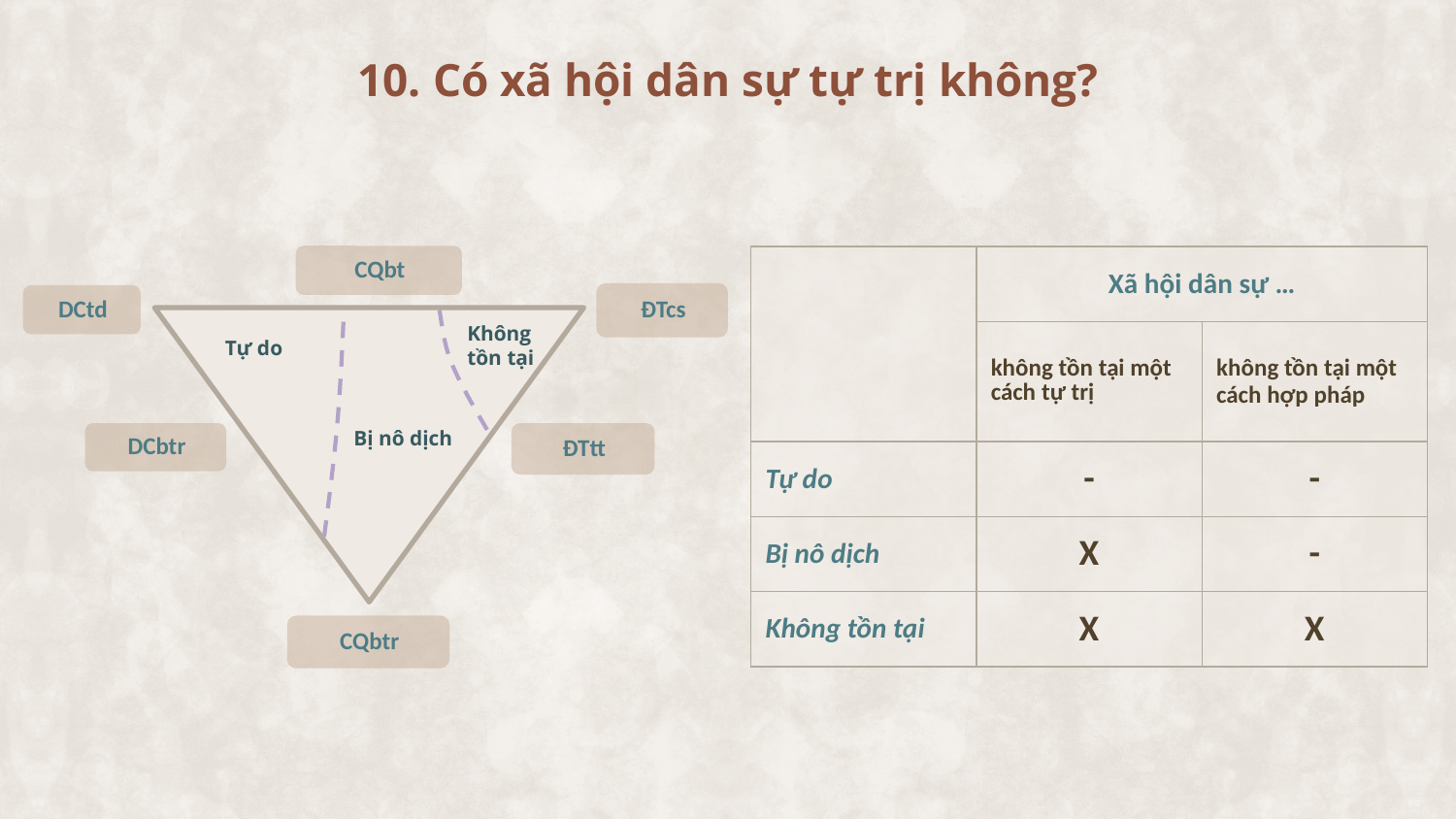

# 10. Có xã hội dân sự tự trị không?

ĐTcs
DCtd
CQbtr
CQbt
ĐTtt
DCbtr
|  | Xã hội dân sự … |  |
| --- | --- | --- |
|  | không tồn tại một cách tự trị | không tồn tại một cách hợp pháp |
| Tự do | - | - |
| Bị nô dịch | X | - |
| Không tồn tại | X | X |

Không tồn tại
Tự do
Bị nô dịch